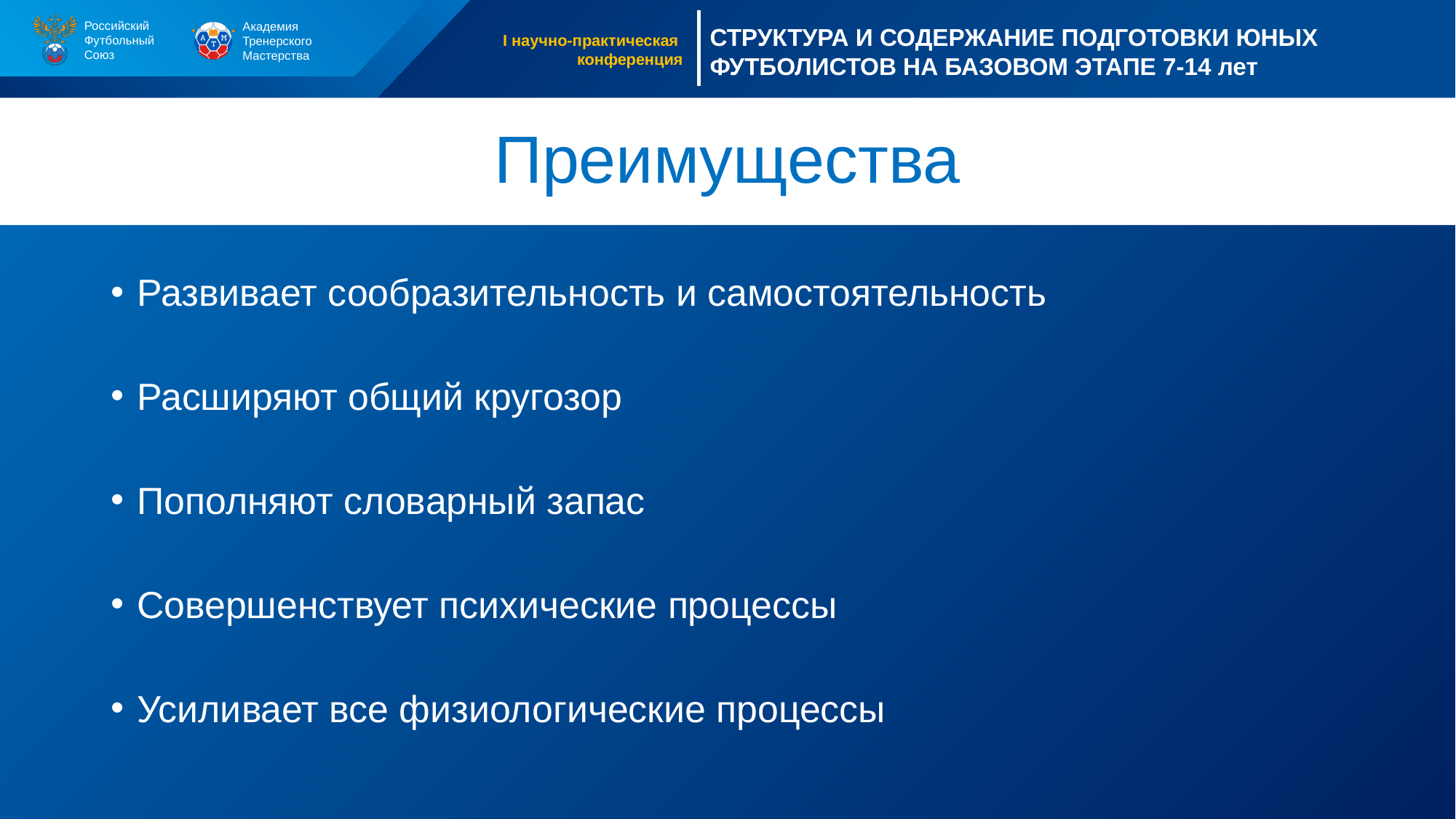

Преимущества
#
Развивает сообразительность и самостоятельность
Расширяют общий кругозор
Пополняют словарный запас
Совершенствует психические процессы
Усиливает все физиологические процессы